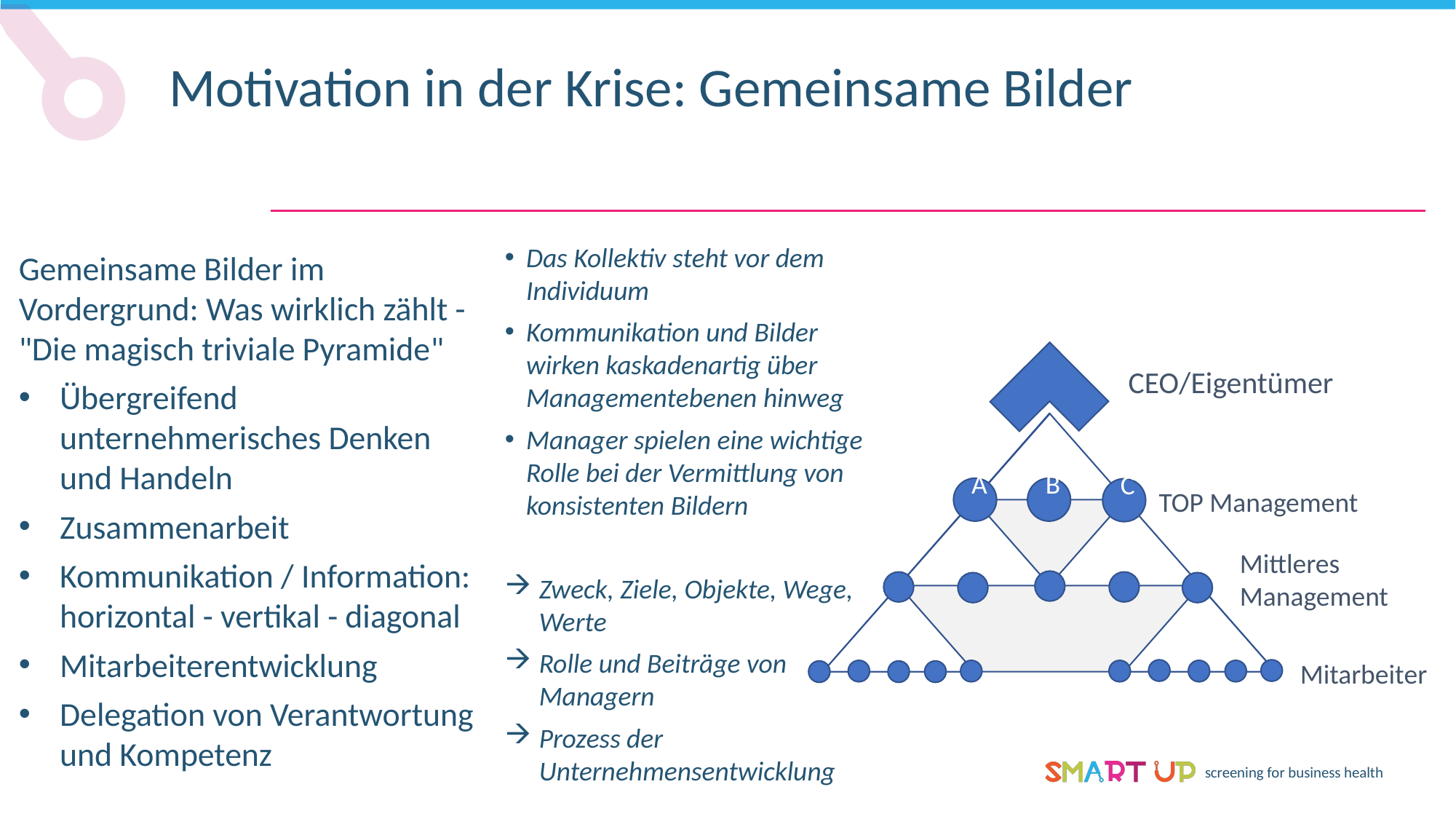

Motivation in der Krise: Gemeinsame Bilder
Das Kollektiv steht vor dem Individuum
Kommunikation und Bilder wirken kaskadenartig über Managementebenen hinweg
Manager spielen eine wichtige Rolle bei der Vermittlung von konsistenten Bildern

Zweck, Ziele, Objekte, Wege, Werte
Rolle und Beiträge von Managern
Prozess der Unternehmensentwicklung
Gemeinsame Bilder im Vordergrund: Was wirklich zählt - "Die magisch triviale Pyramide"
Übergreifend unternehmerisches Denken und Handeln
Zusammenarbeit
Kommunikation / Information: horizontal - vertikal - diagonal
Mitarbeiterentwicklung
Delegation von Verantwortung und Kompetenz

CEO/Eigentümer

A

B

C
TOP Management

Mittleres Management
Mitarbeiter